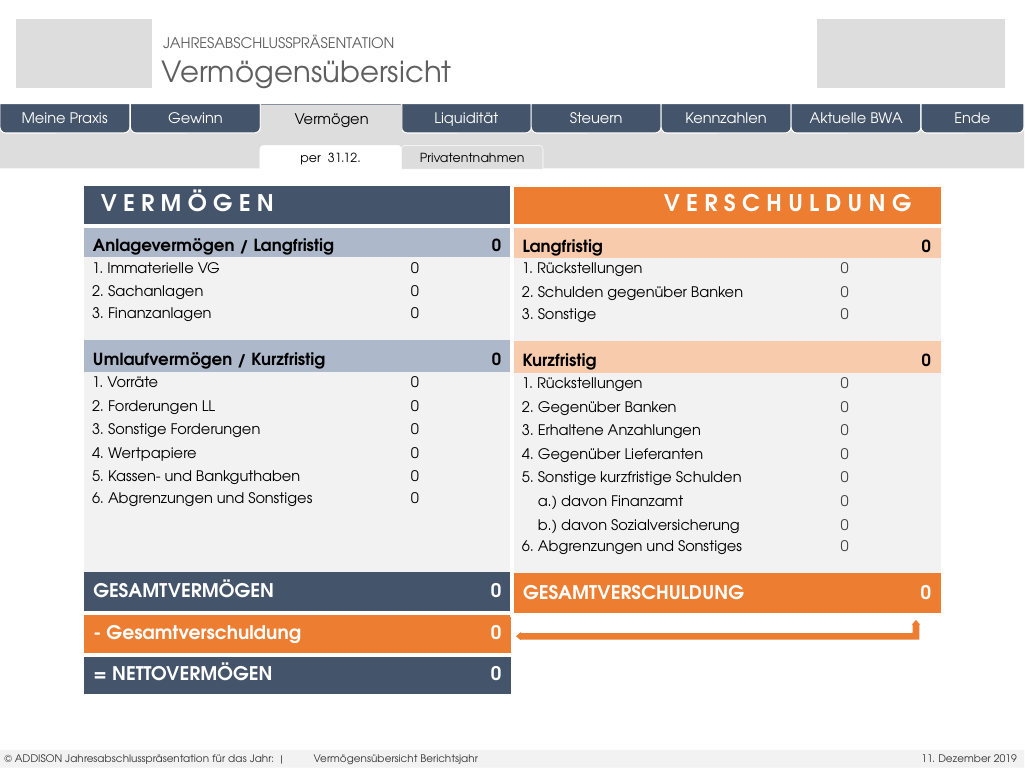

|  |  |  |  |  |
| --- | --- | --- | --- | --- |
per  31.12.
3-Jahresvergleich
Privatentnahmen
Wachstum in 3 Jahren
Eigene Folien
| VERMÖGEN |  |  |
| --- | --- | --- |
| Anlagevermögen / Langfristig | 0 |  |
| 1. Immaterielle VG | 0 | 0 |
| 2. Sachanlagen | 0 | 0 |
| 3. Finanzanlagen | 0 | 0 |
| Umlaufvermögen / Kurzfristig | 0 |  |
| 1. Vorräte | 0 | 0 |
| 2. Forderungen LL | 0 | 0 |
| 3. Sonstige Forderungen | 0 | 0 |
| 4. Wertpapiere | 0 | 0 |
| 5. Kassen- und Bankguthaben | 0 | 0 |
| 6. Abgrenzungen und Sonstiges | 0 | 0 |
| GESAMTVERMÖGEN | 0 |  |
| - Gesamtverschuldung | 0 |  |
| = NETTOVERMÖGEN | 0 |  |
| VERSCHULDUNG |  |  |
| --- | --- | --- |
| Langfristig | 0 |  |
| 1. Rückstellungen | 0 | 0 |
| 2. Schulden gegenüber Banken | 0 | 0 |
| 3. Sonstige | 0 | 0 |
| Kurzfristig | 0 |  |
| 1. Rückstellungen | 0 | 0 |
| 2. Gegenüber Banken | 0 | 0 |
| 3. Erhaltene Anzahlungen | 0 | 0 |
| 4. Gegenüber Lieferanten | 0 | 0 |
| 5. Sonstige kurzfristige Schulden | 0 | 0 |
| a.) davon Finanzamt | 0 | 0 |
| b.) davon Sozialversicherung | 0 | 0 |
| 6. Abgrenzungen und Sonstiges | 0 | 0 |
| GESAMTVERSCHULDUNG | 0 |  |

# Vermögensübersicht Berichtsjahr
© ADDISON Jahresabschlusspräsentation für das Jahr:  |